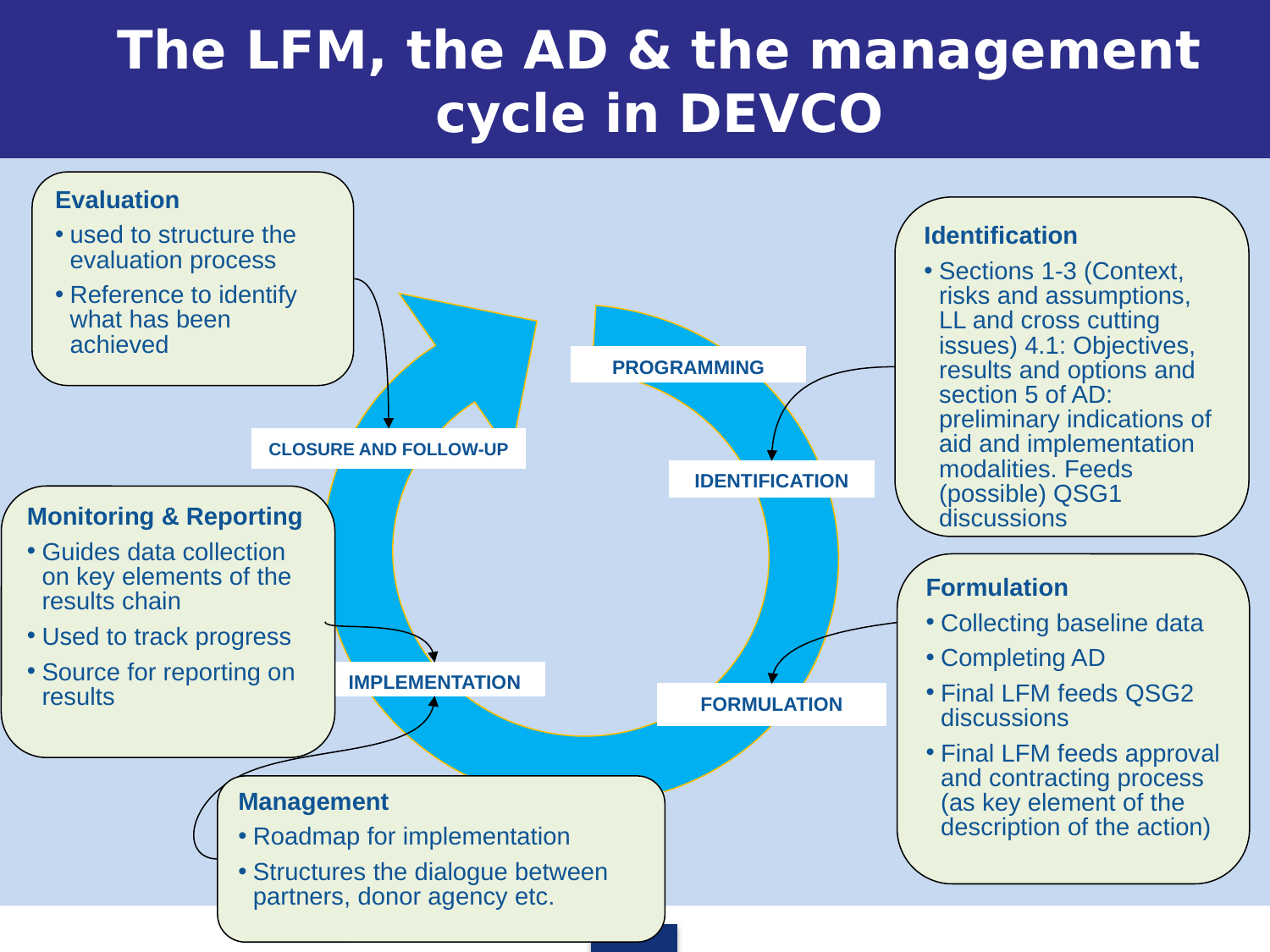

The LFM, the AD & the management cycle in DEVCO

Evaluation
used to structure the evaluation process
Reference to identify what has been achieved
Identification
Sections 1-3 (Context, risks and assumptions, LL and cross cutting issues) 4.1: Objectives, results and options and section 5 of AD: preliminary indications of aid and implementation modalities. Feeds (possible) QSG1 discussions

PROGRAMMING
CLOSURE AND FOLLOW-UP
IDENTIFICATION
Monitoring & Reporting
Guides data collection on key elements of the results chain
Used to track progress
Source for reporting on results
Formulation
Collecting baseline data
Completing AD
Final LFM feeds QSG2 discussions
Final LFM feeds approval and contracting process (as key element of the description of the action)

IMPLEMENTATION
FORMULATION
Management
Roadmap for implementation
Structures the dialogue between partners, donor agency etc.